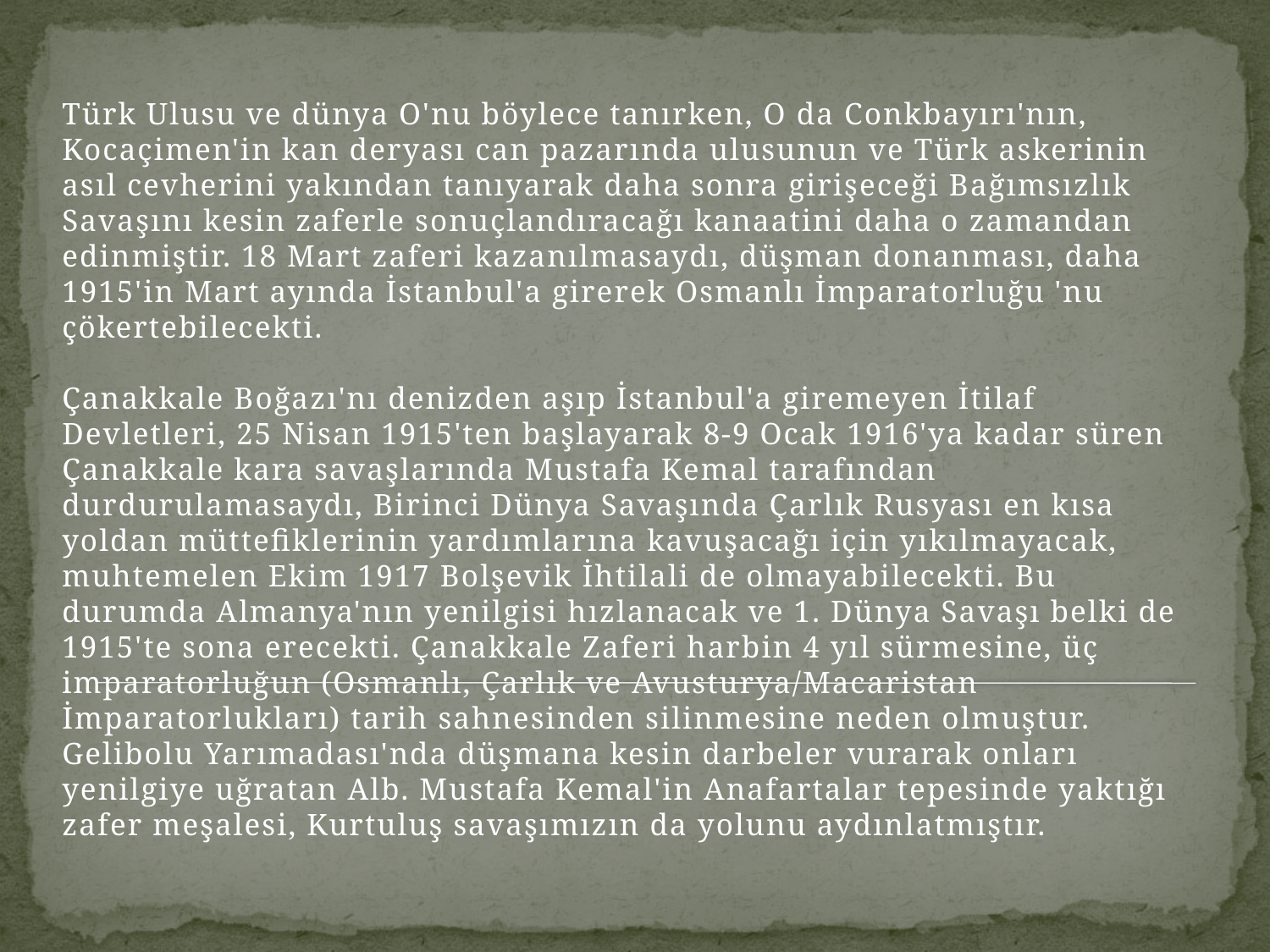

Türk Ulusu ve dünya O'nu böylece tanırken, O da Conkbayırı'nın, Kocaçimen'in kan deryası can pazarında ulusunun ve Türk askerinin asıl cevherini yakından tanıyarak daha sonra girişeceği Bağımsızlık Savaşını kesin zaferle sonuçlandıracağı kanaatini daha o zamandan edinmiştir. 18 Mart zaferi kazanılmasaydı, düşman donanması, daha 1915'in Mart ayında İstanbul'a girerek Osmanlı İmparatorluğu 'nu çökertebilecekti.
Çanakkale Boğazı'nı denizden aşıp İstanbul'a giremeyen İtilaf Devletleri, 25 Nisan 1915'ten başlayarak 8-9 Ocak 1916'ya kadar süren Çanakkale kara savaşlarında Mustafa Kemal tarafından durdurulamasaydı, Birinci Dünya Savaşında Çarlık Rusyası en kısa yoldan müttefiklerinin yardımlarına kavuşacağı için yıkılmayacak, muhtemelen Ekim 1917 Bolşevik İhtilali de olmayabilecekti. Bu durumda Almanya'nın yenilgisi hızlanacak ve 1. Dünya Savaşı belki de 1915'te sona erecekti. Çanakkale Zaferi harbin 4 yıl sürmesine, üç imparatorluğun (Osmanlı, Çarlık ve Avusturya/Macaristan İmparatorlukları) tarih sahnesinden silinmesine neden olmuştur. Gelibolu Yarımadası'nda düşmana kesin darbeler vurarak onları yenilgiye uğratan Alb. Mustafa Kemal'in Anafartalar tepesinde yaktığı zafer meşalesi, Kurtuluş savaşımızın da yolunu aydınlatmıştır.